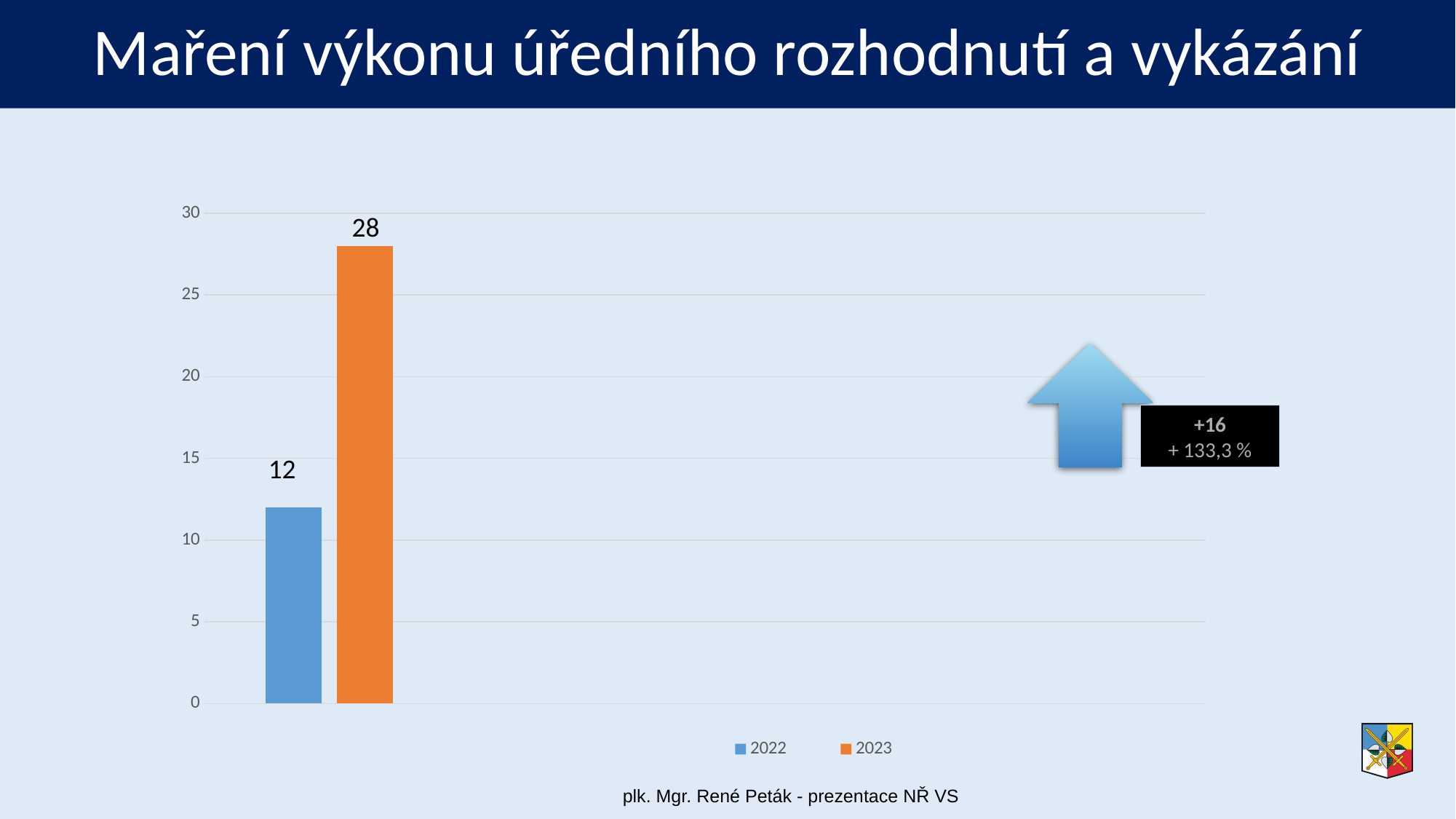

# Maření výkonu úředního rozhodnutí a vykázání

### Chart

| Category | 2022 | 2023 |
|---|---|---|
| Kategorie 1 | 12.0 | 28.0 |
28

+16
+ 133,3 %
             plk. Mgr. René Peták - prezentace NŘ VS